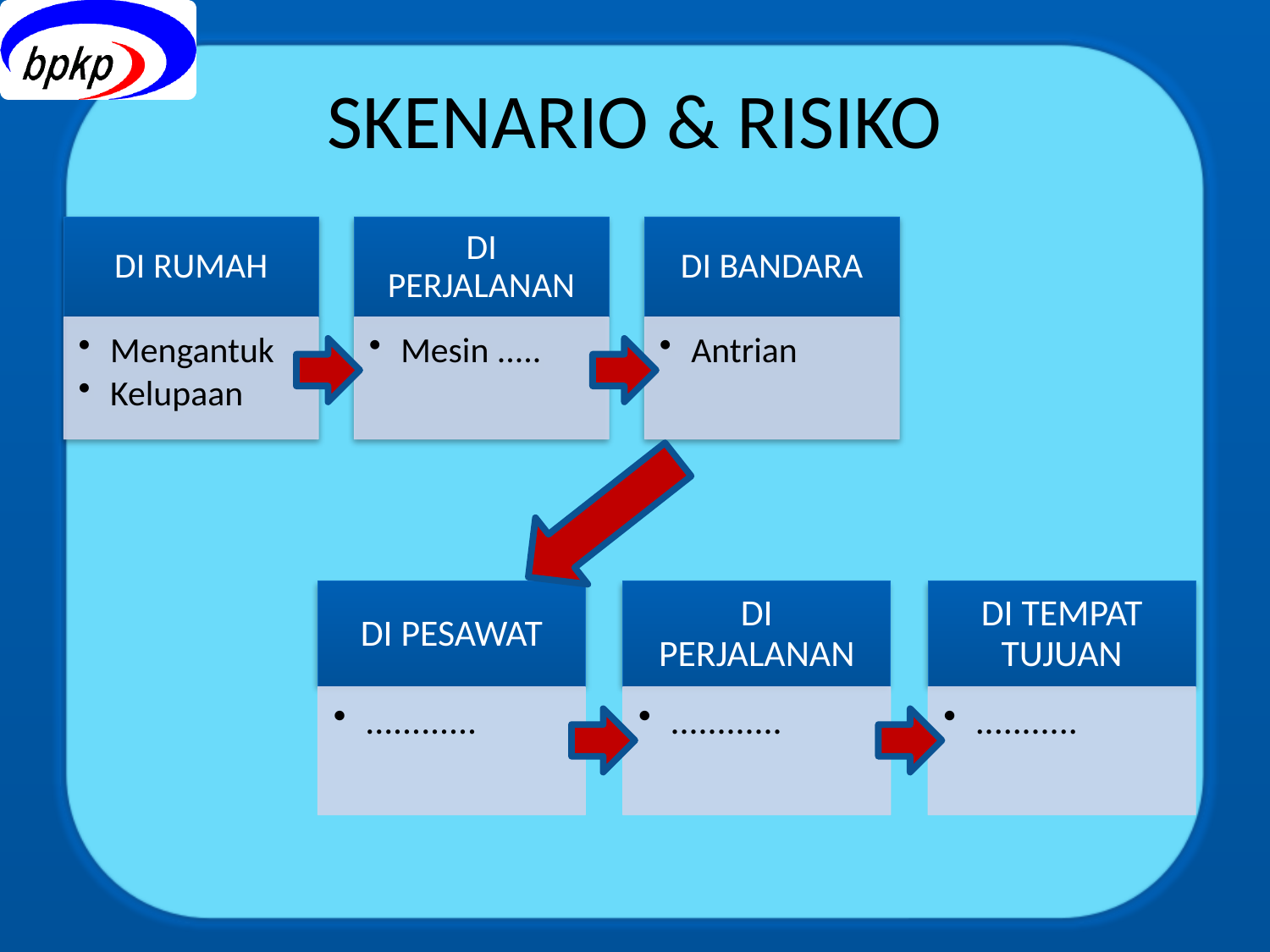

# SKENARIO & RISIKO
DI RUMAH
Mengantuk
Kelupaan
DI PERJALANAN
Mesin .....

DI BANDARA
Antrian

DI PESAWAT
............

DI PERJALANAN
............

DI TEMPAT TUJUAN
...........